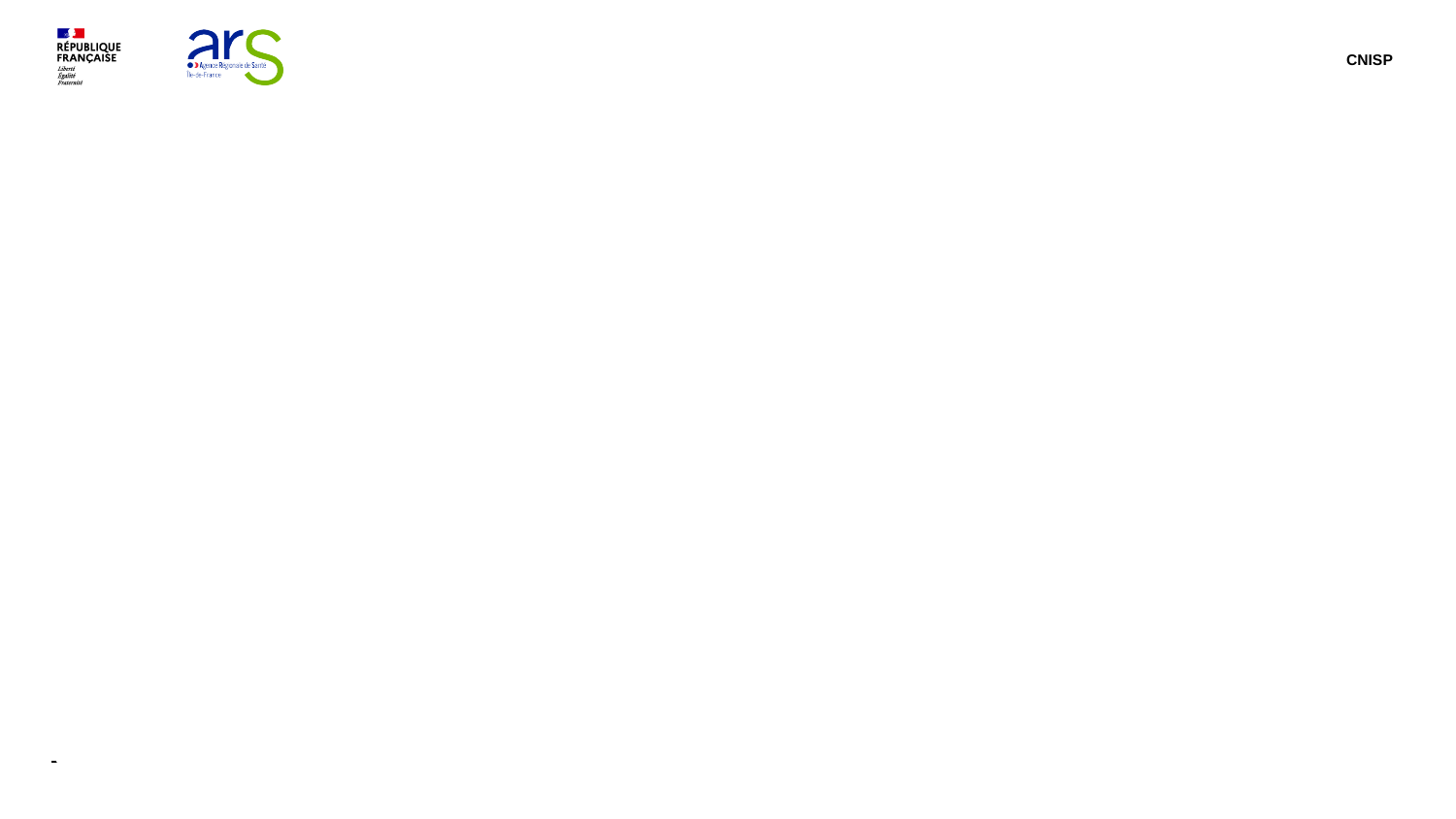

CNISP

# Les missions des Agences Régionales de Santé (ARS) ?
9
19/03/2026